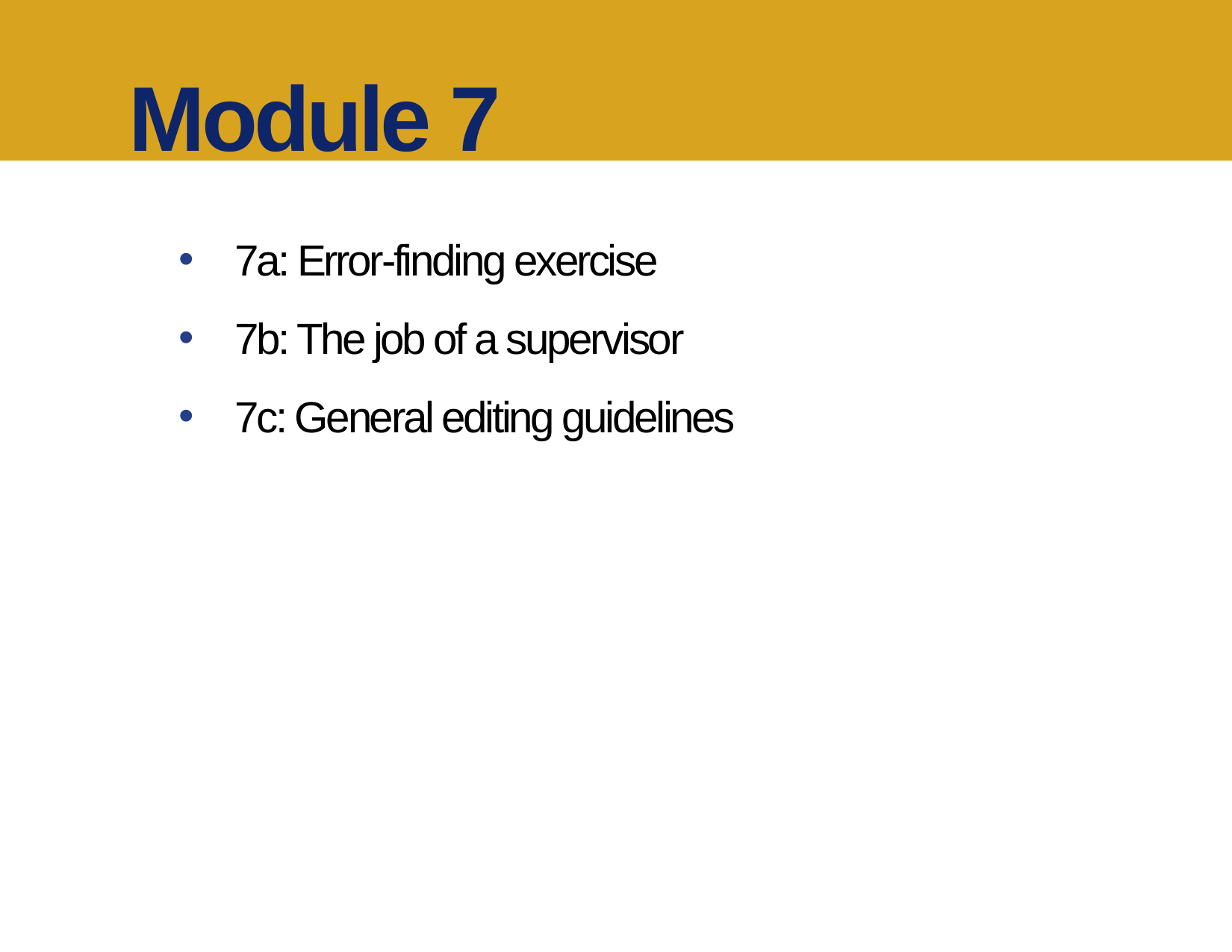

Module 7
7a: Error-finding exercise
7b: The job of a supervisor
7c: General editing guidelines
Author Name and Degree Here
MEASURE Evaluation
Your organization here

DATE FOR PRESENTATION IF NECESSARY
NAME OF MEETING